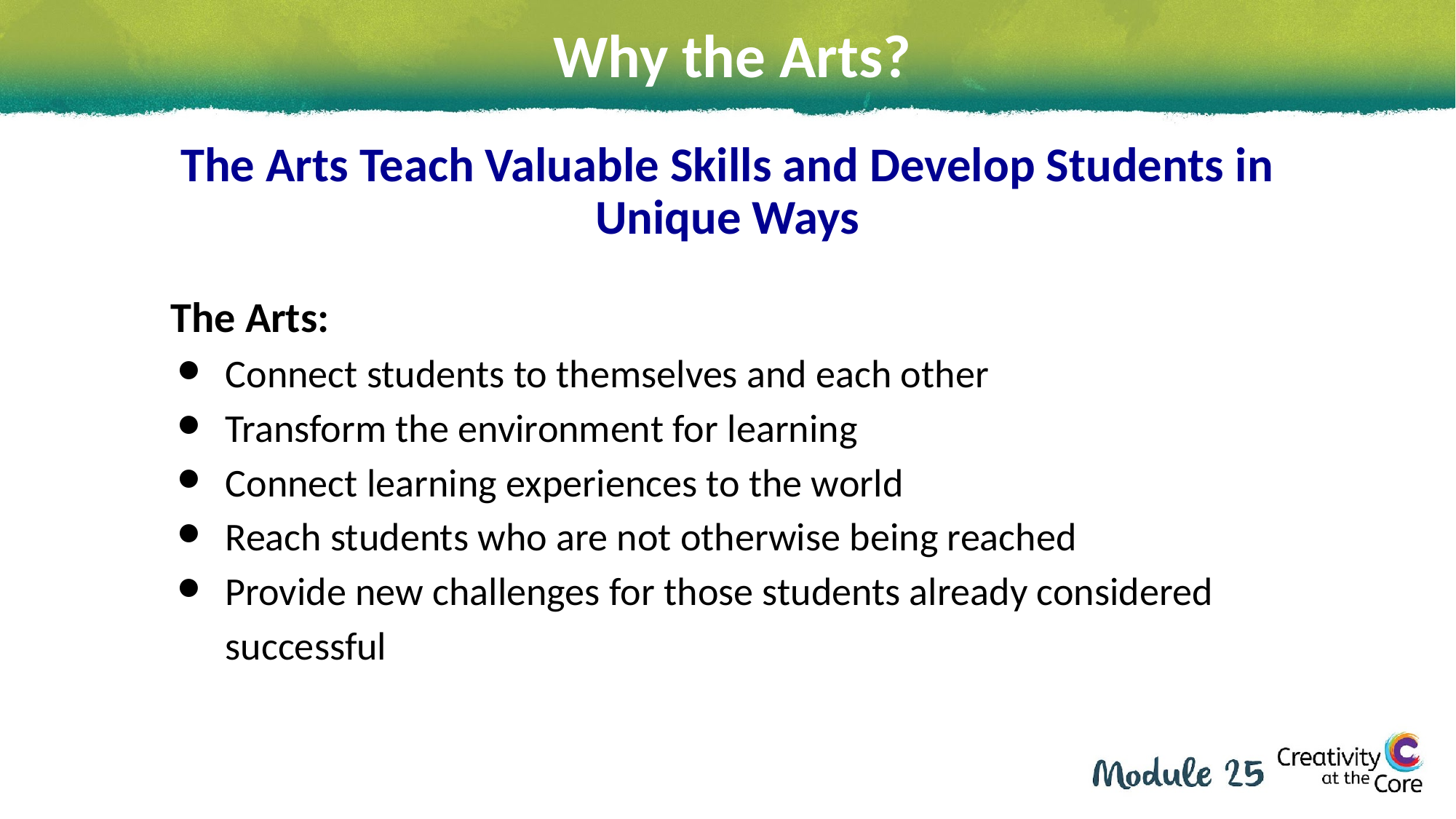

# Why the Arts?
The Arts Teach Valuable Skills and Develop Students in Unique Ways
The Arts:
Connect students to themselves and each other
Transform the environment for learning
Connect learning experiences to the world
Reach students who are not otherwise being reached
Provide new challenges for those students already considered successful